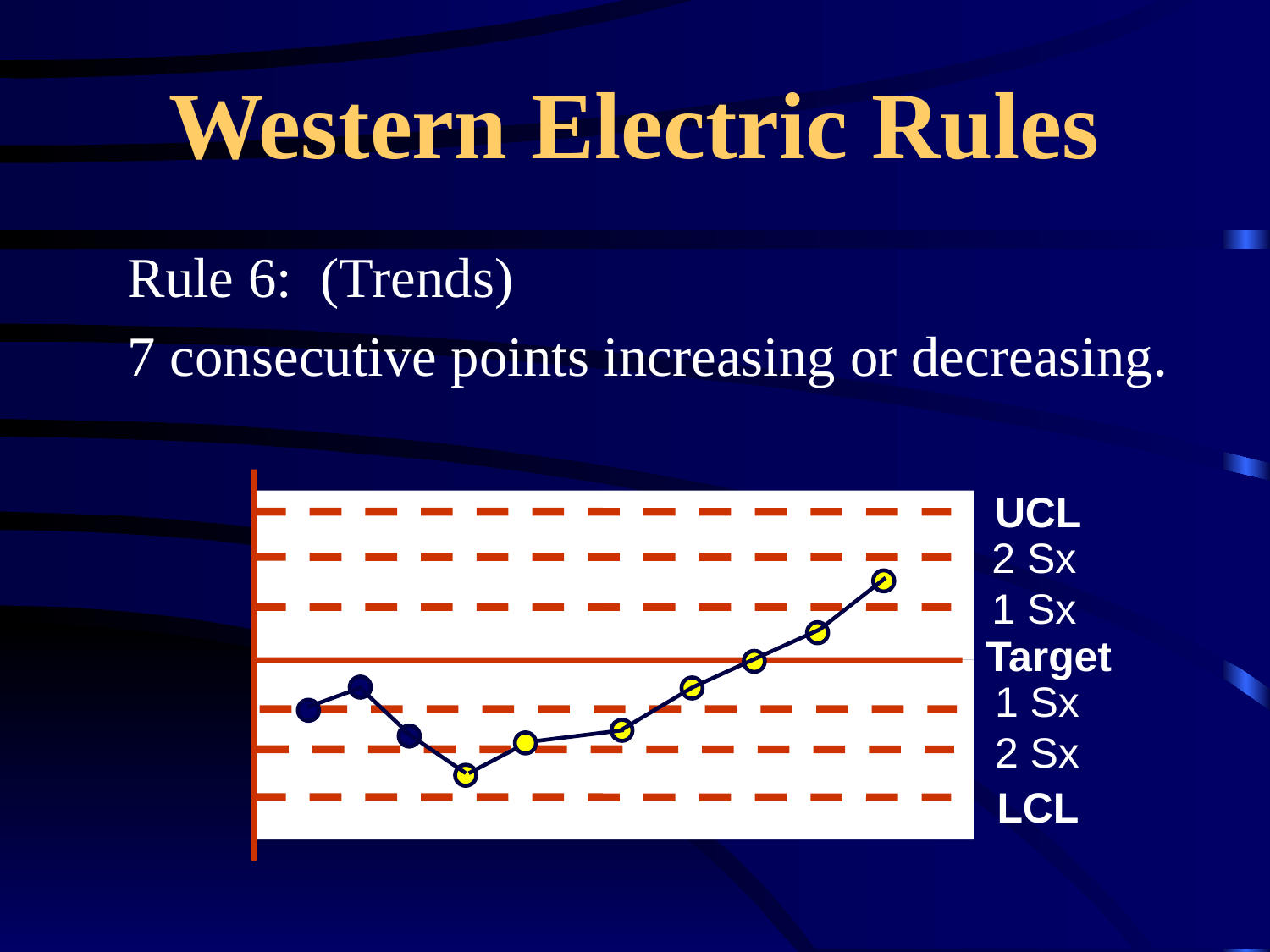

# Western Electric Rules
Rule 6:  (Trends)
7 consecutive points increasing or decreasing.

UCL

2 Sx
1 Sx

Target

1 Sx
2 Sx

LCL